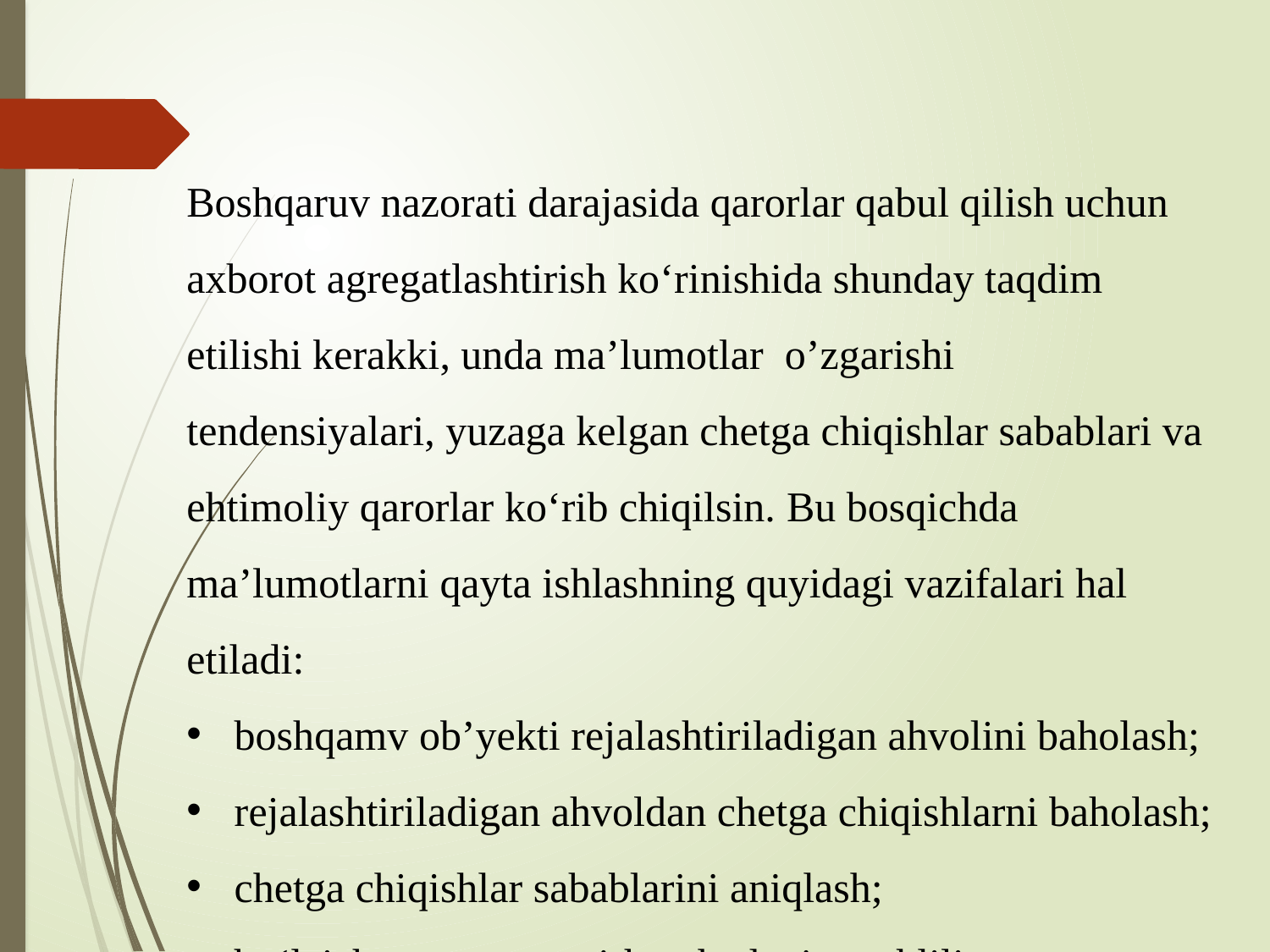

Boshqaruv nazorati darajasida qarorlar qabul qilish uchun axborot agregatlashtirish ko‘rinishida shunday taqdim etilishi kerakki, unda ma’lumotlar  o’zgarishi tendensiyalari, yuzaga kelgan chetga chiqishlar sabablari va ehtimoliy qarorlar ko‘rib chiqilsin. Bu bosqichda ma’lumotlarni qayta ishlashning quyidagi vazifalari hal etiladi:
boshqamv ob’yekti rejalashtiriladigan ahvolini baholash;
rejalashtiriladigan ahvoldan chetga chiqishlarni baholash;
chetga chiqishlar sabablarini aniqlash;
bo‘lajak qaror va xatti-harakatlaning tahlili.